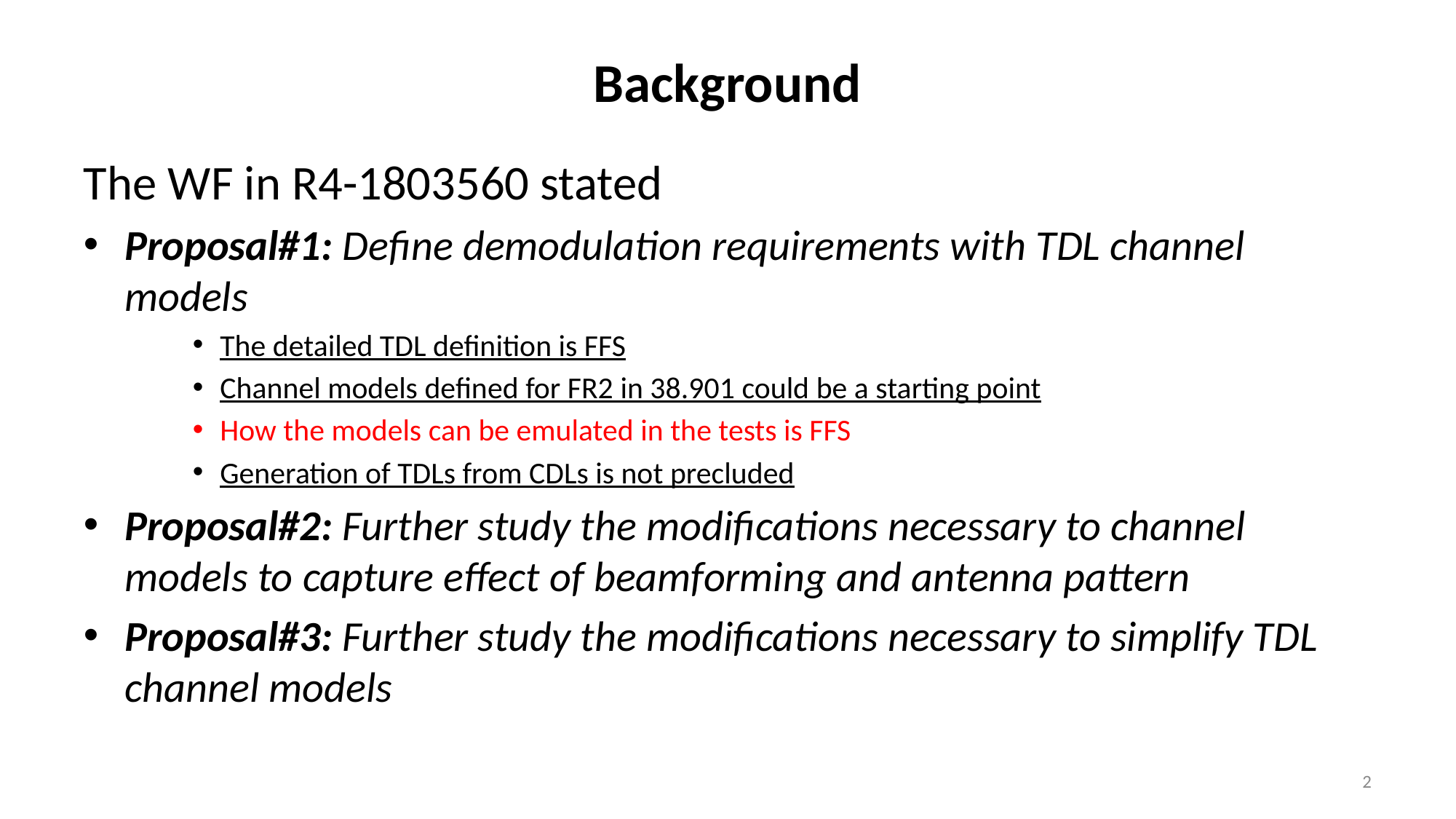

# Background
The WF in R4-1803560 stated
Proposal#1: Define demodulation requirements with TDL channel models
The detailed TDL definition is FFS
Channel models defined for FR2 in 38.901 could be a starting point
How the models can be emulated in the tests is FFS
Generation of TDLs from CDLs is not precluded
Proposal#2: Further study the modifications necessary to channel models to capture effect of beamforming and antenna pattern
Proposal#3: Further study the modifications necessary to simplify TDL channel models

2